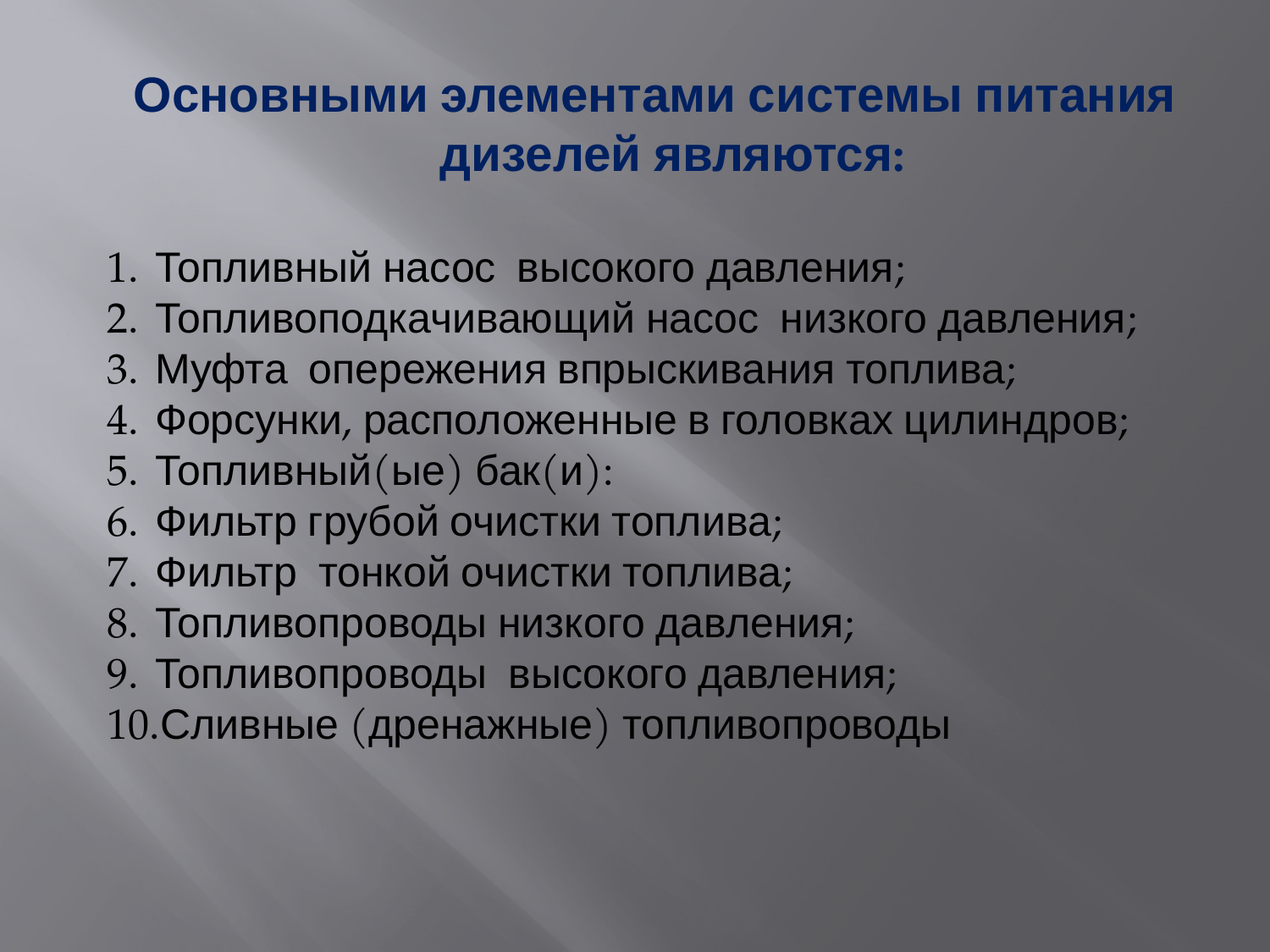

Основными элементами системы питания дизелей являются:

Топливный насос  высокого давления;
Топливоподкачивающий насос  низкого давления;
Муфта  опережения впрыскивания топлива;
Форсунки, расположенные в головках цилиндров;
Топливный(ые) бак(и):
Фильтр грубой очистки топлива;
Фильтр  тонкой очистки топлива;
Топливопроводы низкого давления;
Топливопроводы  высокого давления;
Сливные (дренажные) топливопроводы